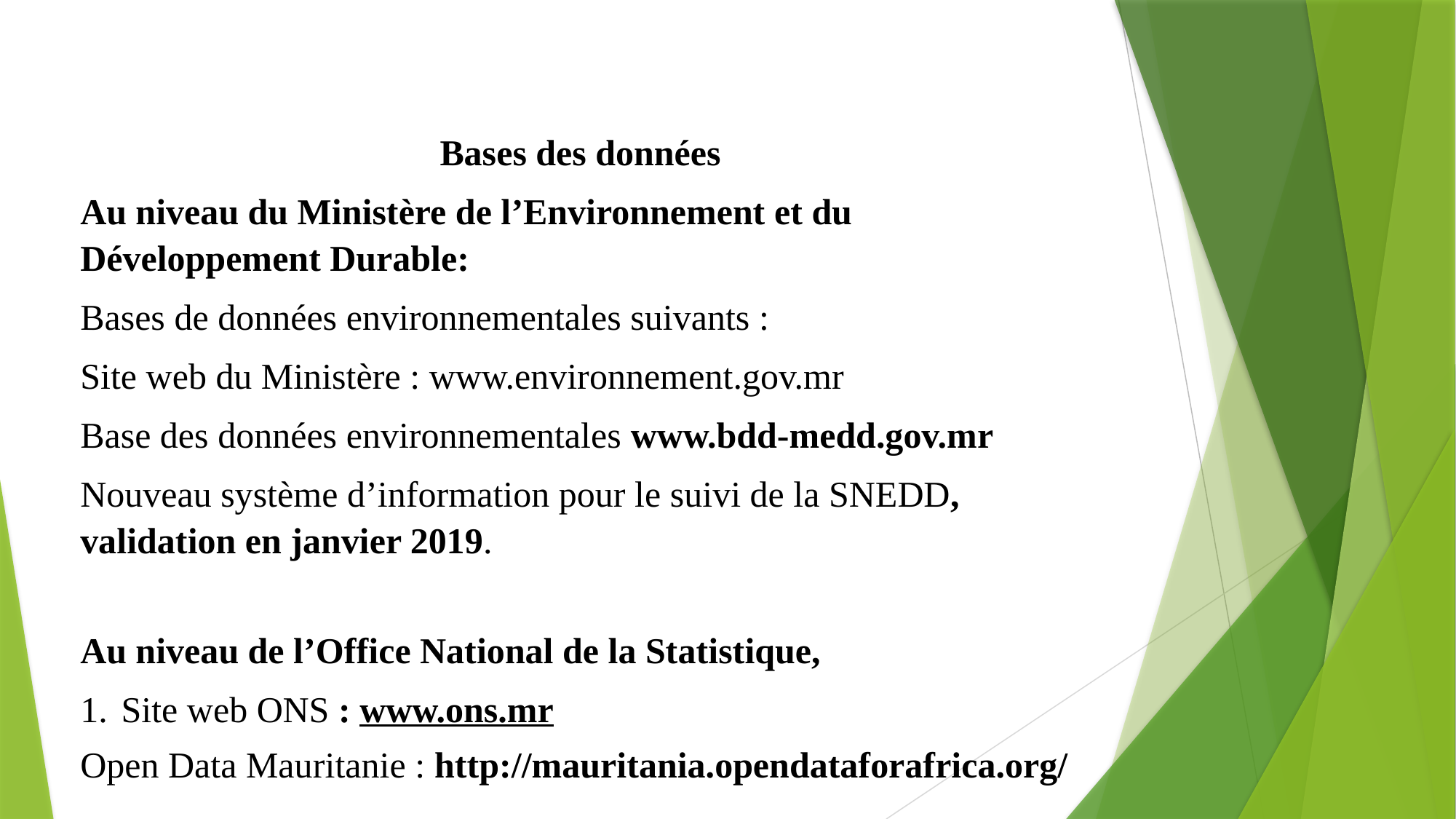

Bases des données
Au niveau du Ministère de l’Environnement et du Développement Durable:
Bases de données environnementales suivants :
Site web du Ministère : www.environnement.gov.mr
Base des données environnementales www.bdd-medd.gov.mr
Nouveau système d’information pour le suivi de la SNEDD, validation en janvier 2019.

Au niveau de l’Office National de la Statistique,
Site web ONS : www.ons.mr
Open Data Mauritanie : http://mauritania.opendataforafrica.org/